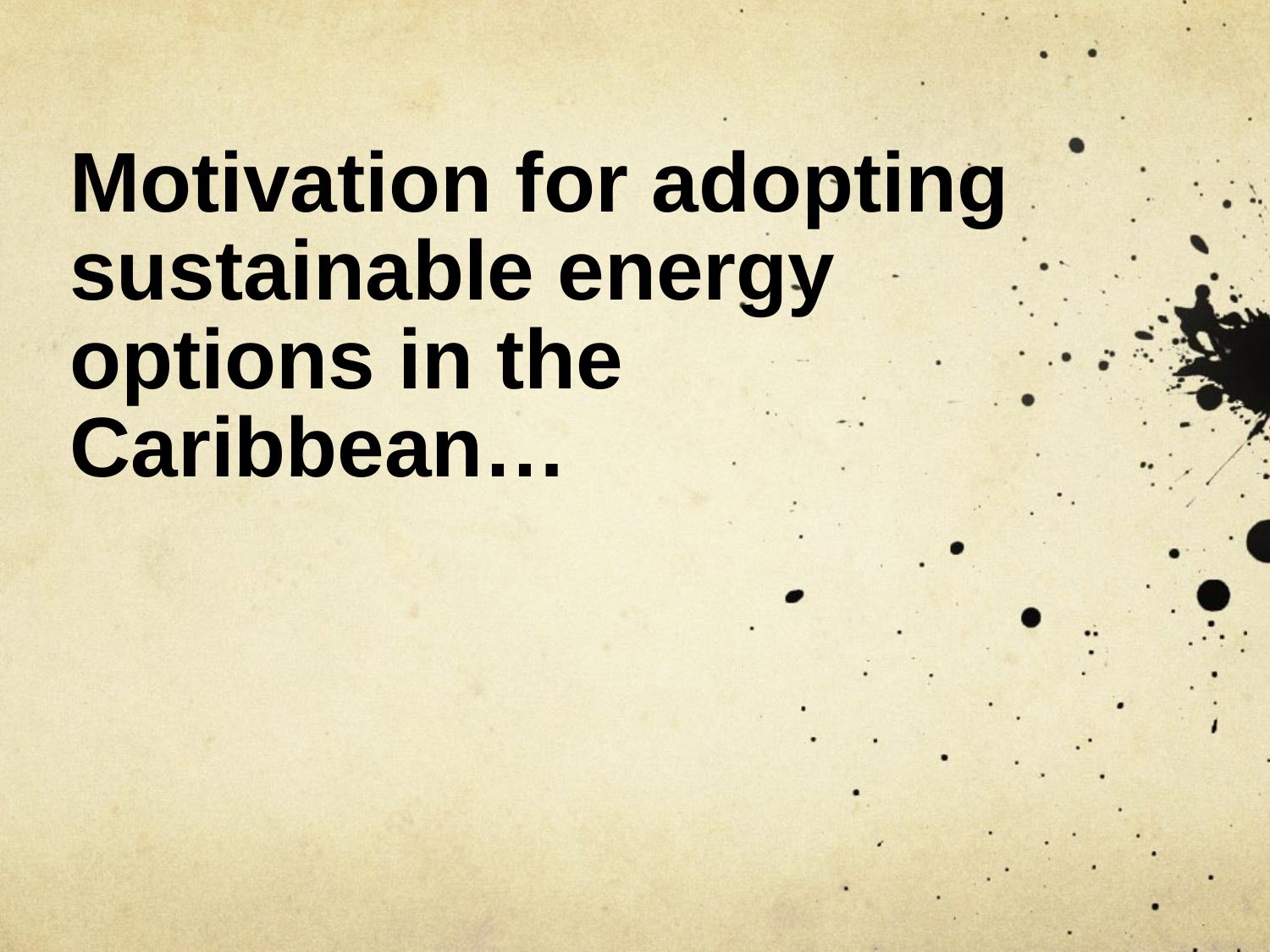

# Motivation for adopting sustainable energy options in the Caribbean…